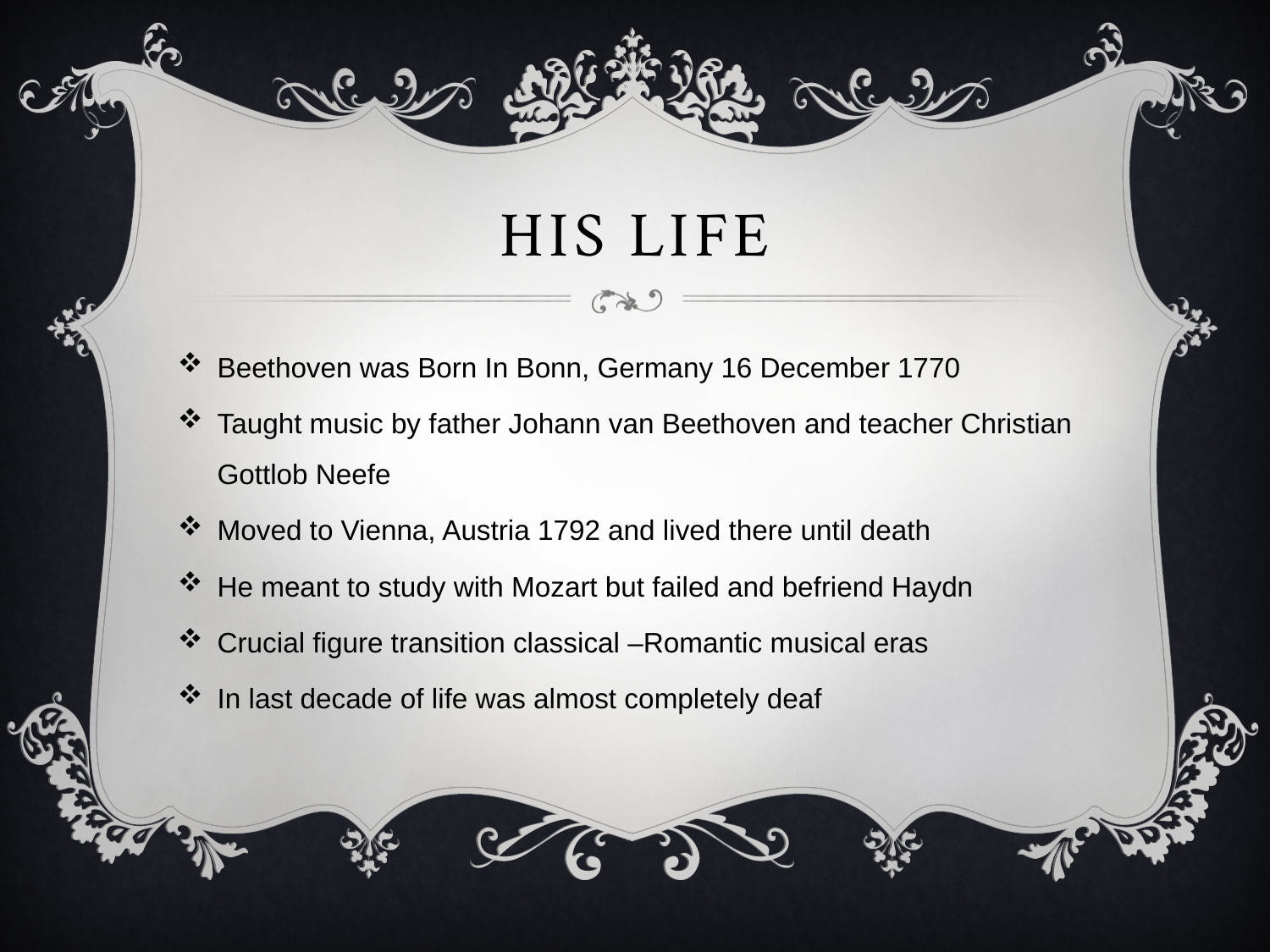

# His life
Beethoven was Born In Bonn, Germany 16 December 1770
Taught music by father Johann van Beethoven and teacher Christian Gottlob Neefe
Moved to Vienna, Austria 1792 and lived there until death
He meant to study with Mozart but failed and befriend Haydn
Crucial figure transition classical –Romantic musical eras
In last decade of life was almost completely deaf